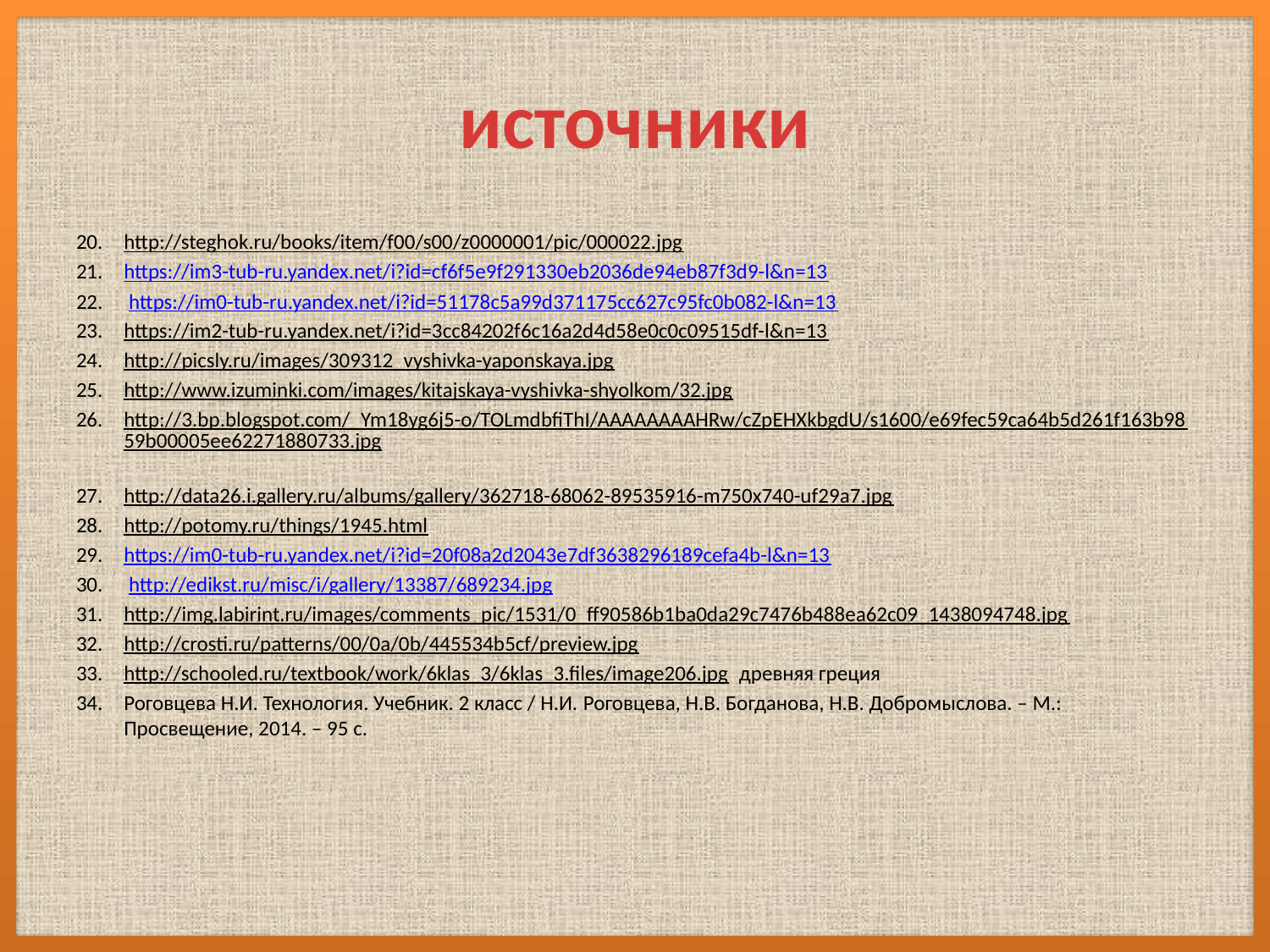

# источники
http://steghok.ru/books/item/f00/s00/z0000001/pic/000022.jpg
https://im3-tub-ru.yandex.net/i?id=cf6f5e9f291330eb2036de94eb87f3d9-l&n=13
 https://im0-tub-ru.yandex.net/i?id=51178c5a99d371175cc627c95fc0b082-l&n=13
https://im2-tub-ru.yandex.net/i?id=3cc84202f6c16a2d4d58e0c0c09515df-l&n=13
http://picsly.ru/images/309312_vyshivka-yaponskaya.jpg
http://www.izuminki.com/images/kitajskaya-vyshivka-shyolkom/32.jpg
http://3.bp.blogspot.com/_Ym18yg6j5-o/TOLmdbfiThI/AAAAAAAAHRw/cZpEHXkbgdU/s1600/e69fec59ca64b5d261f163b9859b00005ee62271880733.jpg
http://data26.i.gallery.ru/albums/gallery/362718-68062-89535916-m750x740-uf29a7.jpg
http://potomy.ru/things/1945.html
https://im0-tub-ru.yandex.net/i?id=20f08a2d2043e7df3638296189cefa4b-l&n=13
 http://edikst.ru/misc/i/gallery/13387/689234.jpg
http://img.labirint.ru/images/comments_pic/1531/0_ff90586b1ba0da29c7476b488ea62c09_1438094748.jpg
http://crosti.ru/patterns/00/0a/0b/445534b5cf/preview.jpg
http://schooled.ru/textbook/work/6klas_3/6klas_3.files/image206.jpg  древняя греция
Роговцева Н.И. Технология. Учебник. 2 класс / Н.И. Роговцева, Н.В. Богданова, Н.В. Добромыслова. – М.: Просвещение, 2014. – 95 с.